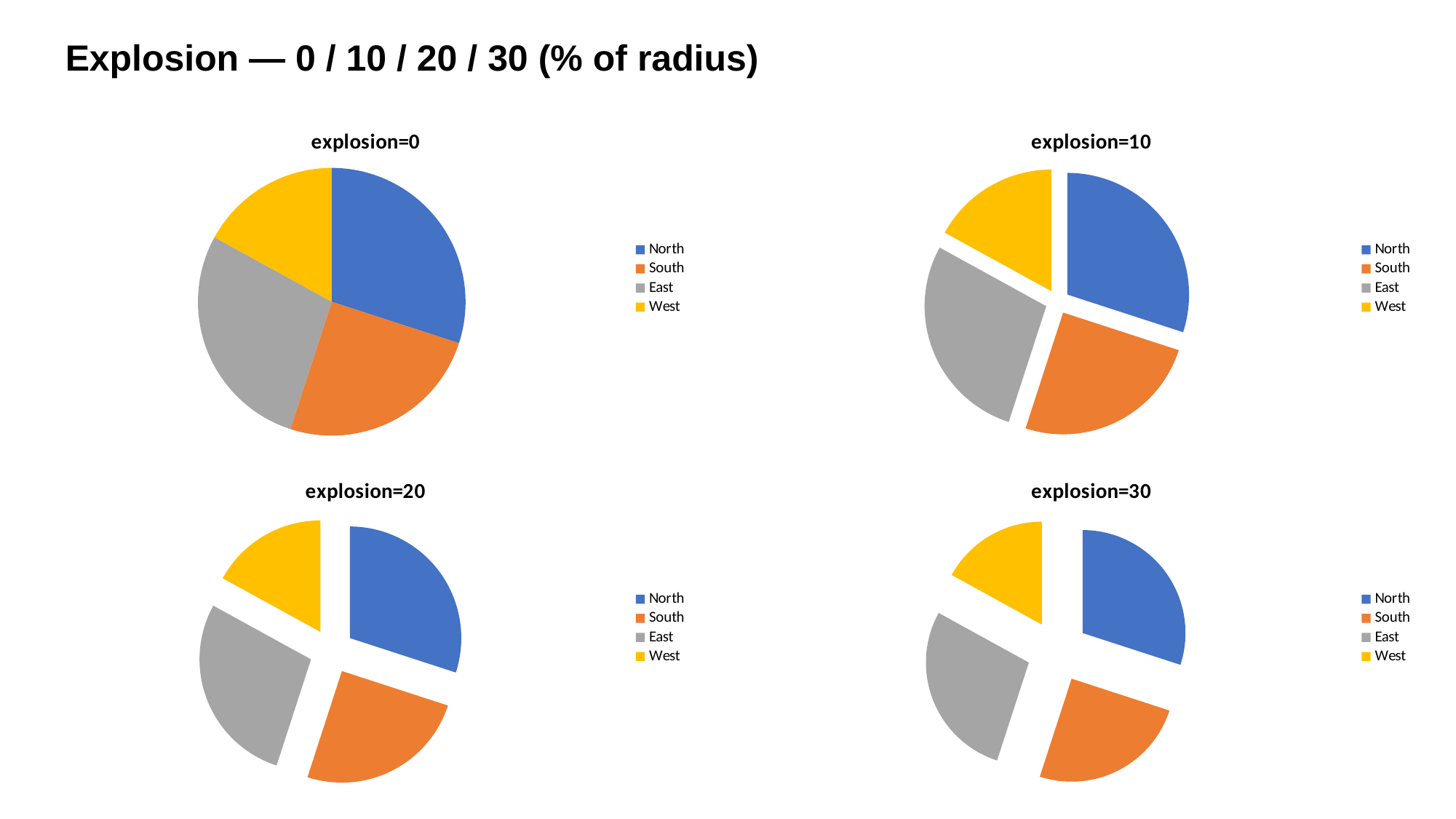

Explosion — 0 / 10 / 20 / 30 (% of radius)

### Chart: explosion=0

| Category |  |
|---|---|
| North | 30.0 |
| South | 25.0 |
| East | 28.0 |
| West | 17.0 |

### Chart: explosion=10

| Category |  |
|---|---|
| North | 30.0 |
| South | 25.0 |
| East | 28.0 |
| West | 17.0 |

### Chart: explosion=20

| Category |  |
|---|---|
| North | 30.0 |
| South | 25.0 |
| East | 28.0 |
| West | 17.0 |

### Chart: explosion=30

| Category |  |
|---|---|
| North | 30.0 |
| South | 25.0 |
| East | 28.0 |
| West | 17.0 |